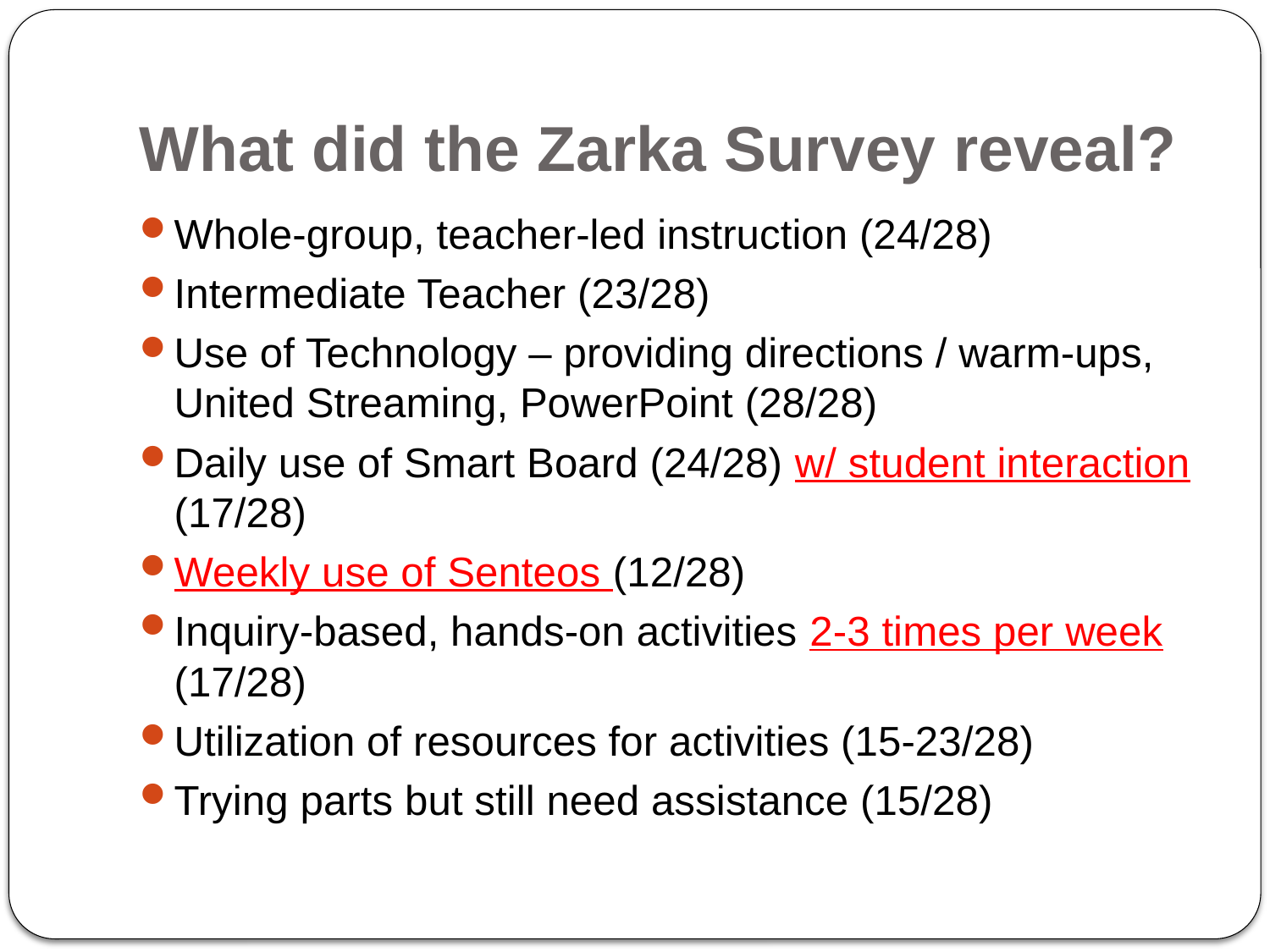

# What did the Zarka Survey reveal?
Whole-group, teacher-led instruction (24/28)
Intermediate Teacher (23/28)
Use of Technology – providing directions / warm-ups, United Streaming, PowerPoint (28/28)
Daily use of Smart Board (24/28) w/ student interaction (17/28)
Weekly use of Senteos (12/28)
Inquiry-based, hands-on activities 2-3 times per week (17/28)
Utilization of resources for activities (15-23/28)
Trying parts but still need assistance (15/28)